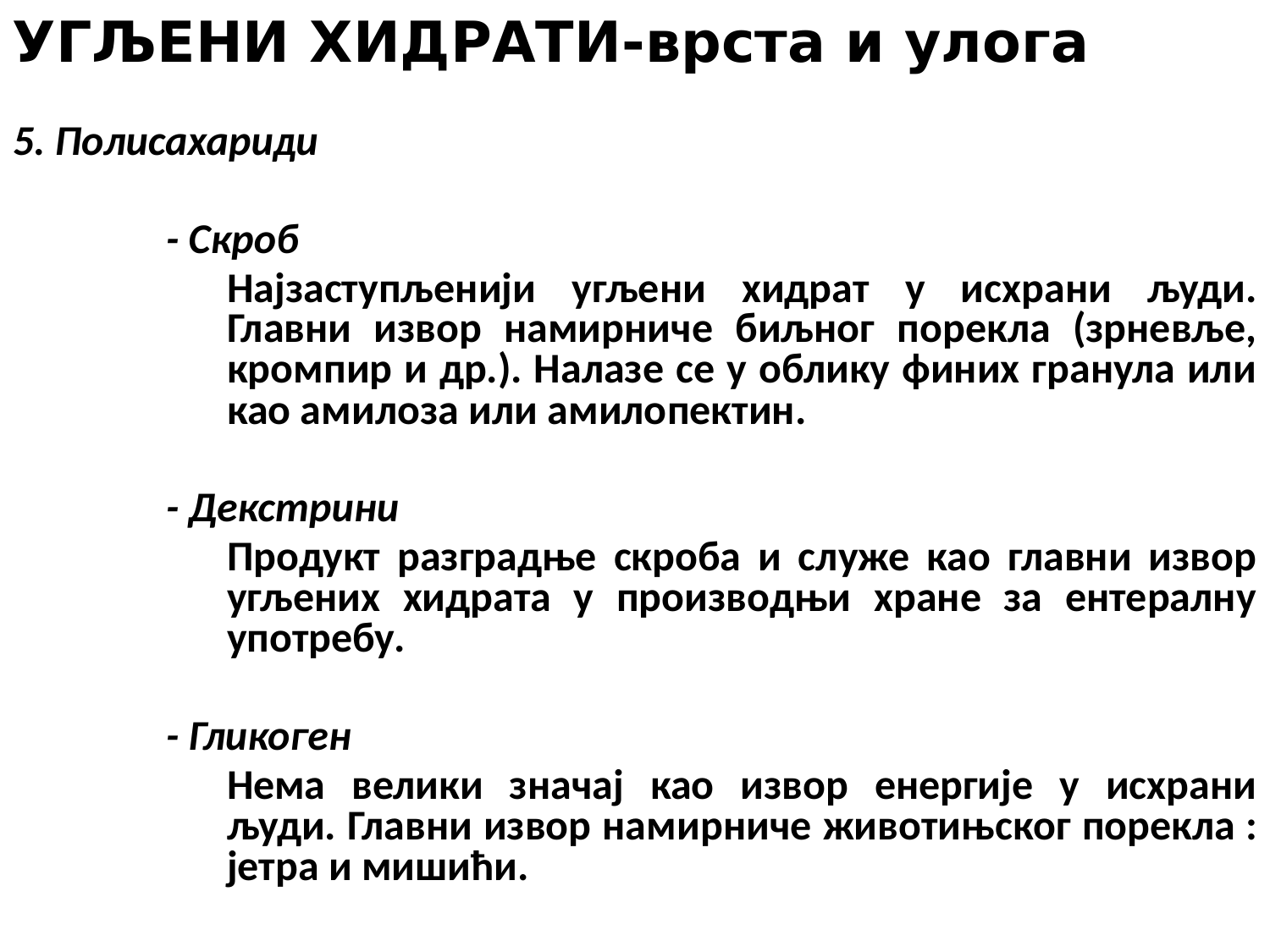

УГЉЕНИ ХИДРАТИ-врста и улога
5. Полисахариди

		- Скроб
	Најзаступљенији угљени хидрат у исхрани људи. Главни извор намирниче биљног порекла (зрневље, кромпир и др.). Налазе се у облику финих гранула или као амилоза или амилопектин.

		- Декстрини
	Продукт разградње скроба и служе као главни извор угљених хидрата у производњи хране за ентералну употребу.

		- Гликоген
	Нема велики значај као извор енергије у исхрани људи. Главни извор намирниче животињског порекла : јетра и мишићи.